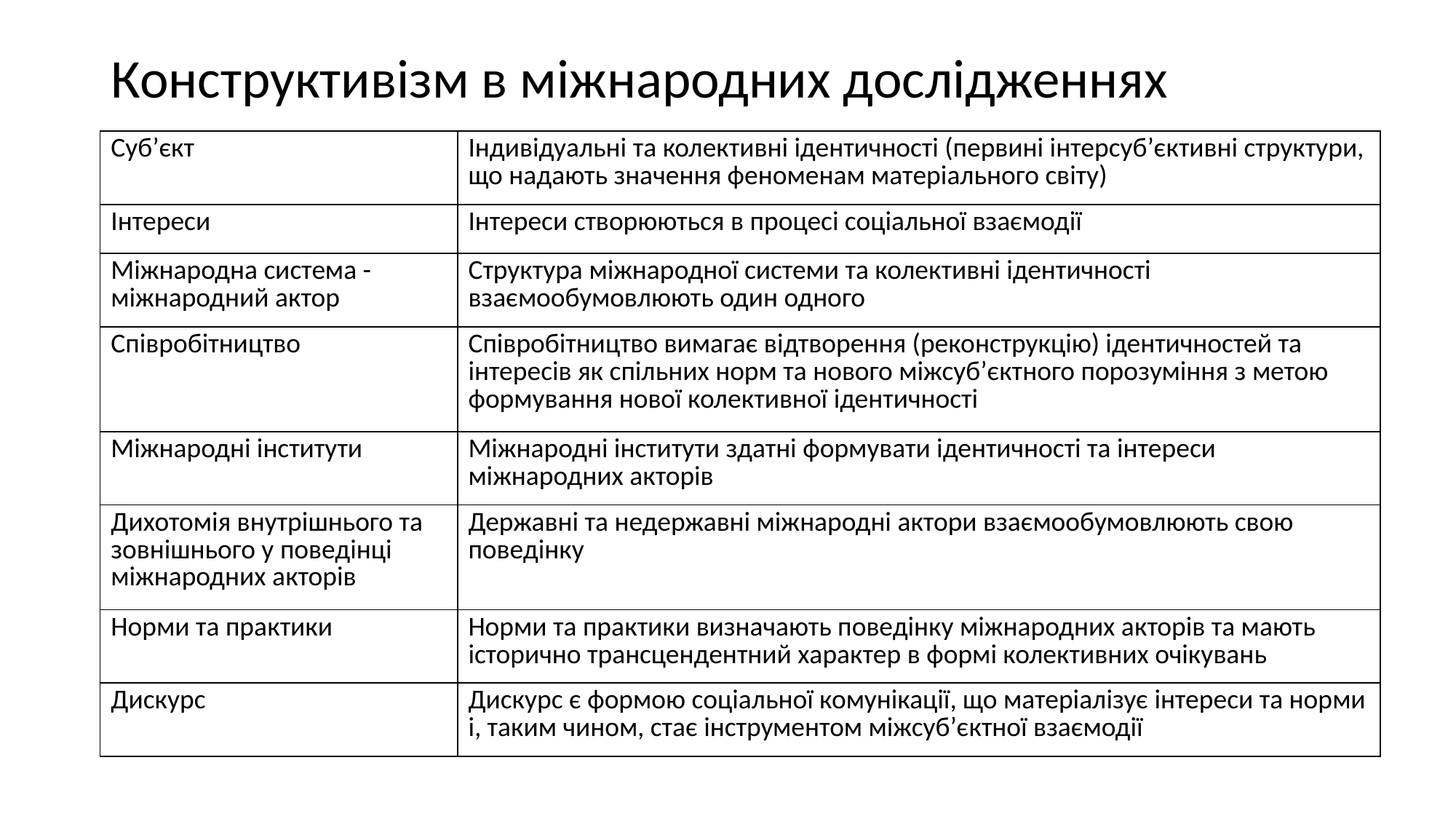

# Конструктивізм в міжнародних дослідженнях
| Суб’єкт | Індивідуальні та колективні ідентичності (первині інтерсуб’єктивні структури, що надають значення феноменам матеріального світу) |
| --- | --- |
| Інтереси | Інтереси створюються в процесі соціальної взаємодії |
| Міжнародна система -міжнародний актор | Структура міжнародної системи та колективні ідентичності взаємообумовлюють один одного |
| Співробітництво | Співробітництво вимагає відтворення (реконструкцію) ідентичностей та інтересів як спільних норм та нового міжсуб’єктного порозуміння з метою формування нової колективної ідентичності |
| Міжнародні інститути | Міжнародні інститути здатні формувати ідентичності та інтереси міжнародних акторів |
| Дихотомія внутрішнього та зовнішнього у поведінці міжнародних акторів | Державні та недержавні міжнародні актори взаємообумовлюють свою поведінку |
| Норми та практики | Норми та практики визначають поведінку міжнародних акторів та мають історично трансцендентний характер в формі колективних очікувань |
| Дискурс | Дискурс є формою соціальної комунікації, що матеріалізує інтереси та норми і, таким чином, стає інструментом міжсуб’єктної взаємодії |